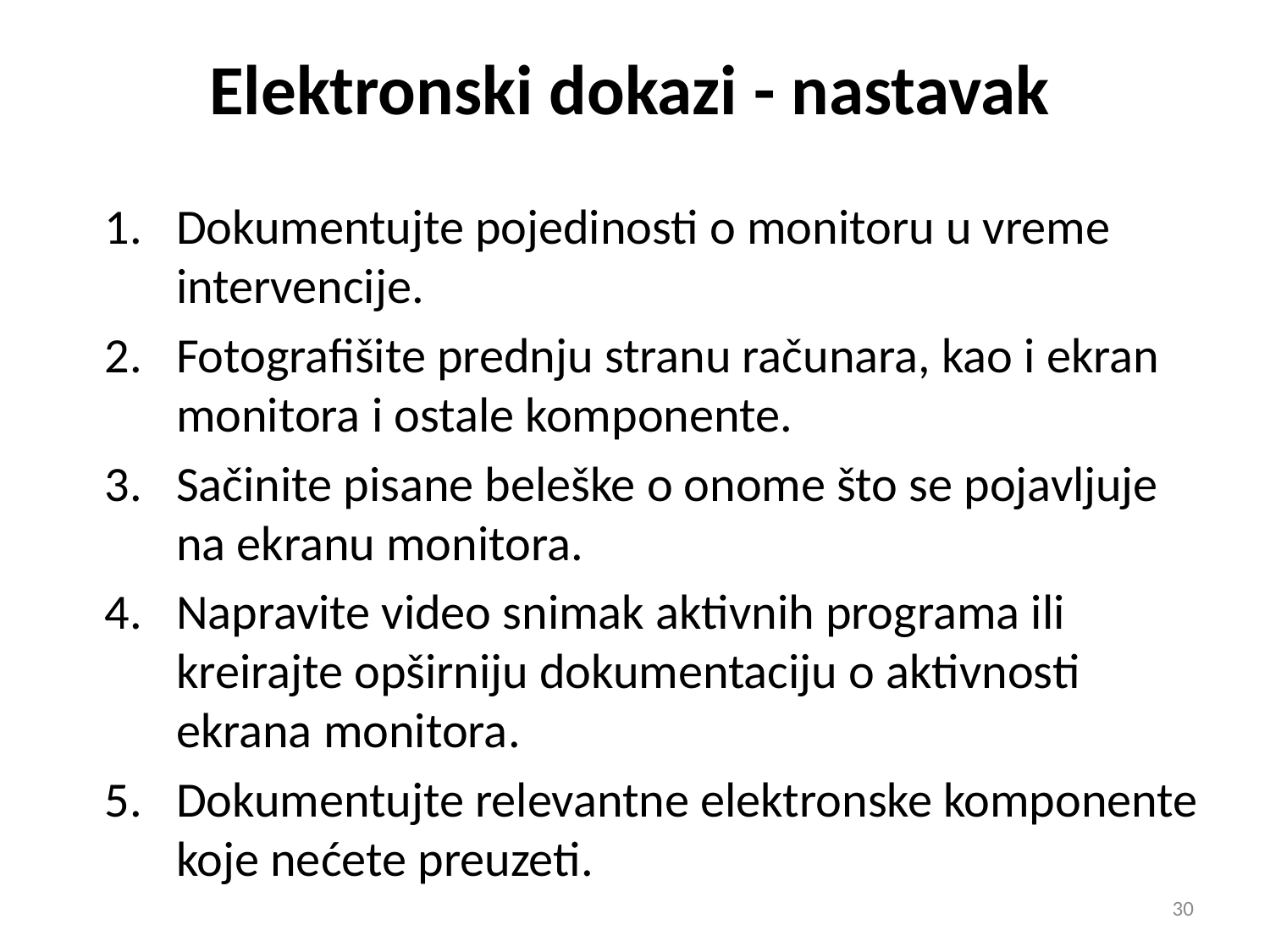

# Elektronski dokazi - nastavak
Dokumentujte pojedinosti o monitoru u vreme intervencije.
Fotografišite prednju stranu računara, kao i ekran monitora i ostale komponente.
Sačinite pisane beleške o onome što se pojavljuje na ekranu monitora.
Napravite video snimak aktivnih programa ili kreirajte opširniju dokumentaciju o aktivnosti ekrana monitora.
Dokumentujte relevantne elektronske komponente koje nećete preuzeti.

30